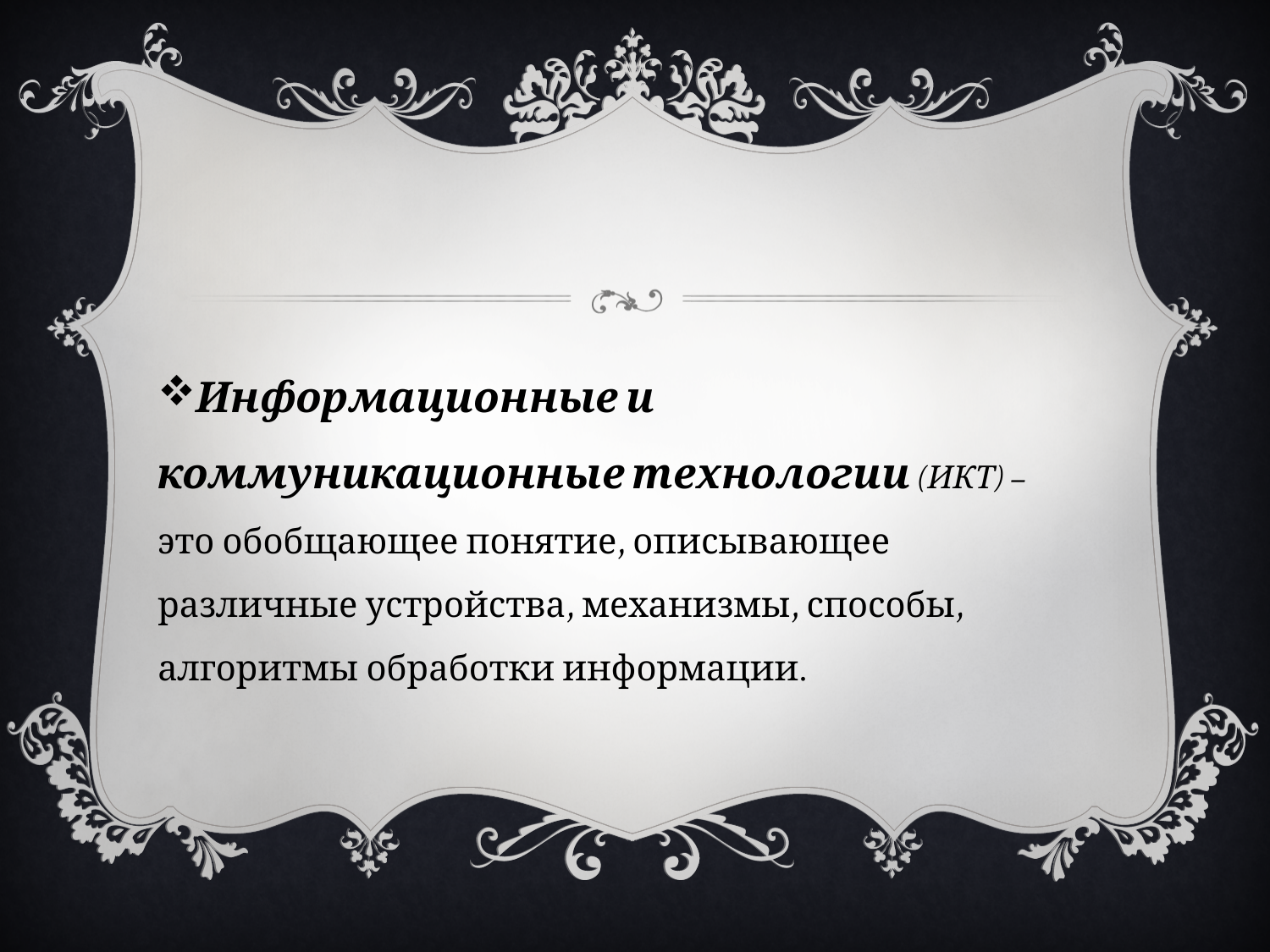

#
Информационные и коммуникационные технологии (ИКТ) – это обобщающее понятие, описывающее различные устройства, механизмы, способы, алгоритмы обработки информации.